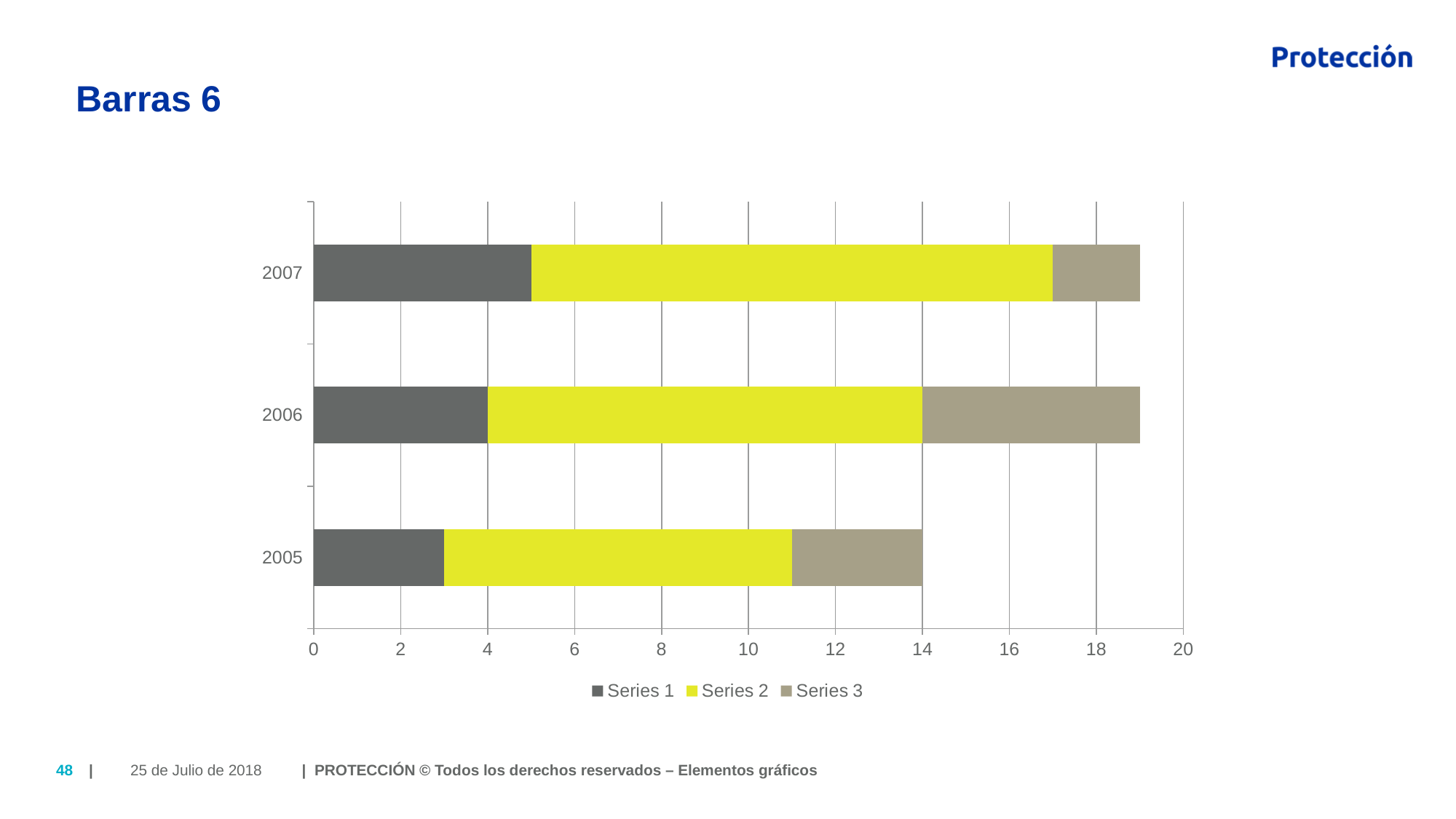

# Barras 6

### Chart

| Category | Series 1 | Series 2 | Series 3 |
|---|---|---|---|
| 2005 | 3.0 | 8.0 | 3.0 |
| 2006 | 4.0 | 10.0 | 5.0 |
| 2007 | 5.0 | 12.0 | 2.0 |
25 de Julio de 2018
48
|                                                  |  PROTECCIÓN © Todos los derechos reservados – Elementos gráficos